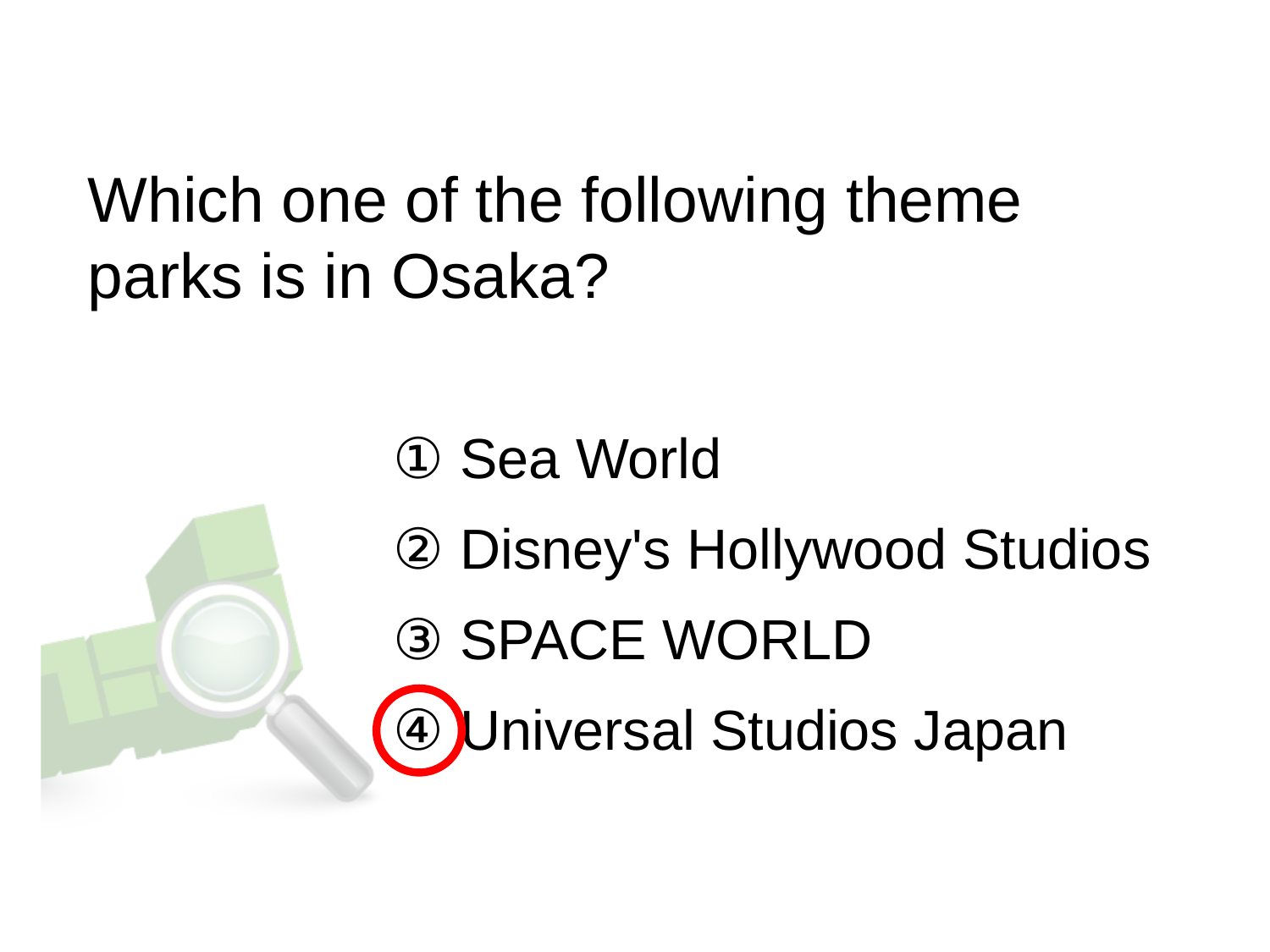

# Which one of the following theme parks is in Osaka?
① Sea World
② Disney's Hollywood Studios
③ SPACE WORLD
④ Universal Studios Japan